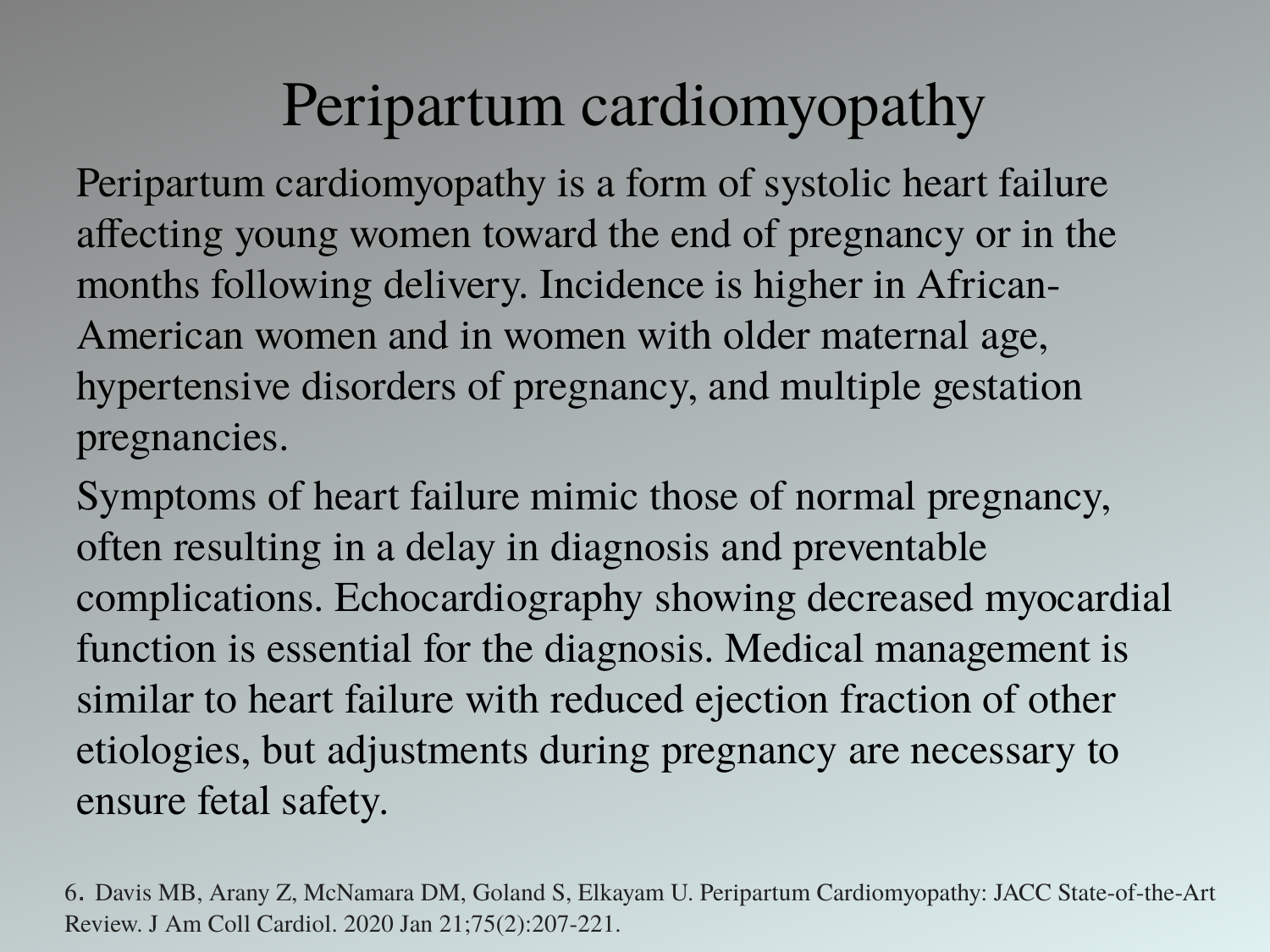

# Peripartum cardiomyopathy
Peripartum cardiomyopathy is a form of systolic heart failure affecting young women toward the end of pregnancy or in the months following delivery. Incidence is higher in African-American women and in women with older maternal age, hypertensive disorders of pregnancy, and multiple gestation pregnancies.
Symptoms of heart failure mimic those of normal pregnancy, often resulting in a delay in diagnosis and preventable complications. Echocardiography showing decreased myocardial function is essential for the diagnosis. Medical management is similar to heart failure with reduced ejection fraction of other etiologies, but adjustments during pregnancy are necessary to ensure fetal safety.
6. Davis MB, Arany Z, McNamara DM, Goland S, Elkayam U. Peripartum Cardiomyopathy: JACC State-of-the-Art Review. J Am Coll Cardiol. 2020 Jan 21;75(2):207-221.